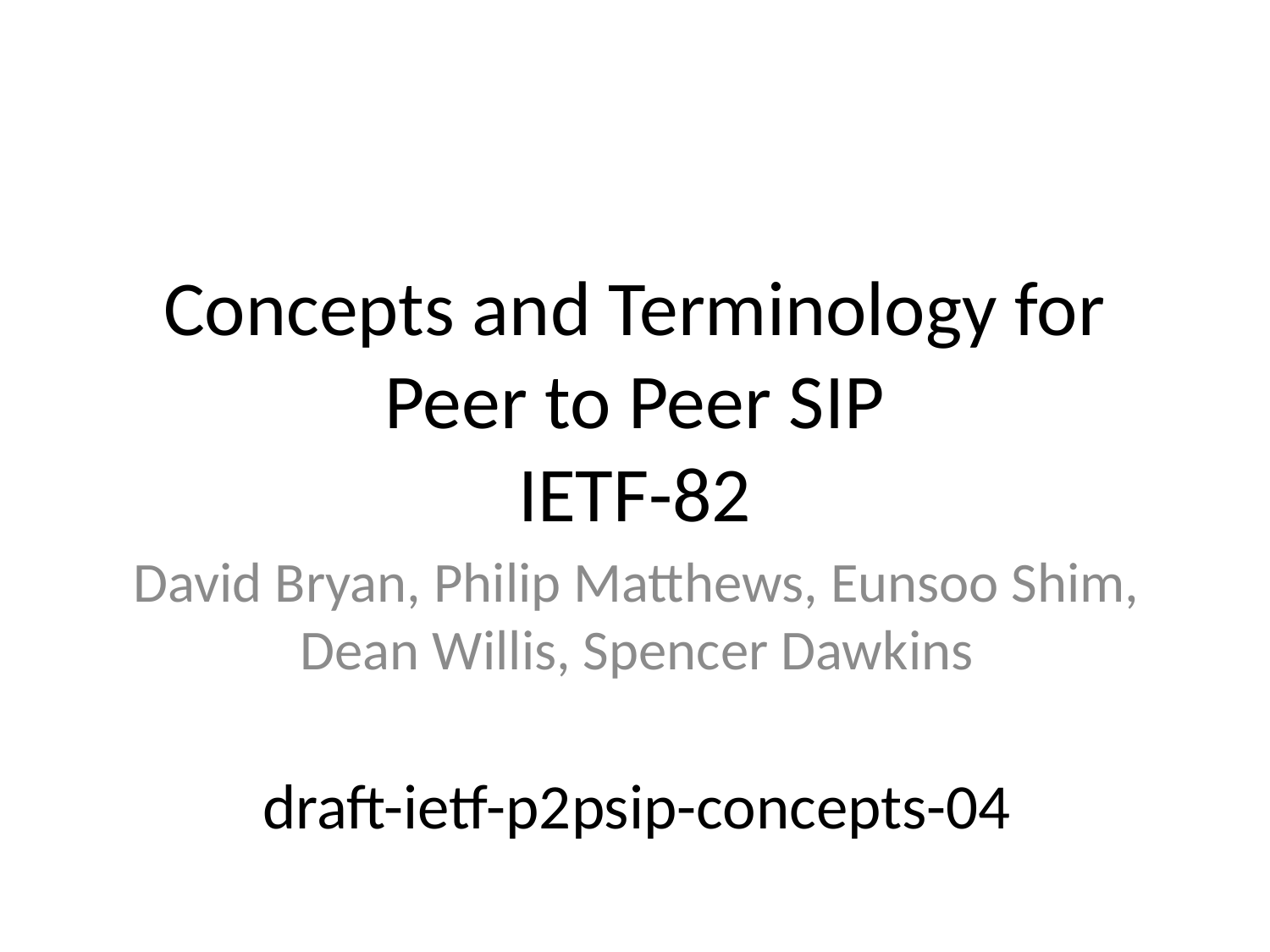

# Concepts and Terminology for Peer to Peer SIP IETF-82
David Bryan, Philip Matthews, Eunsoo Shim, Dean Willis, Spencer Dawkins
draft-ietf-p2psip-concepts-04